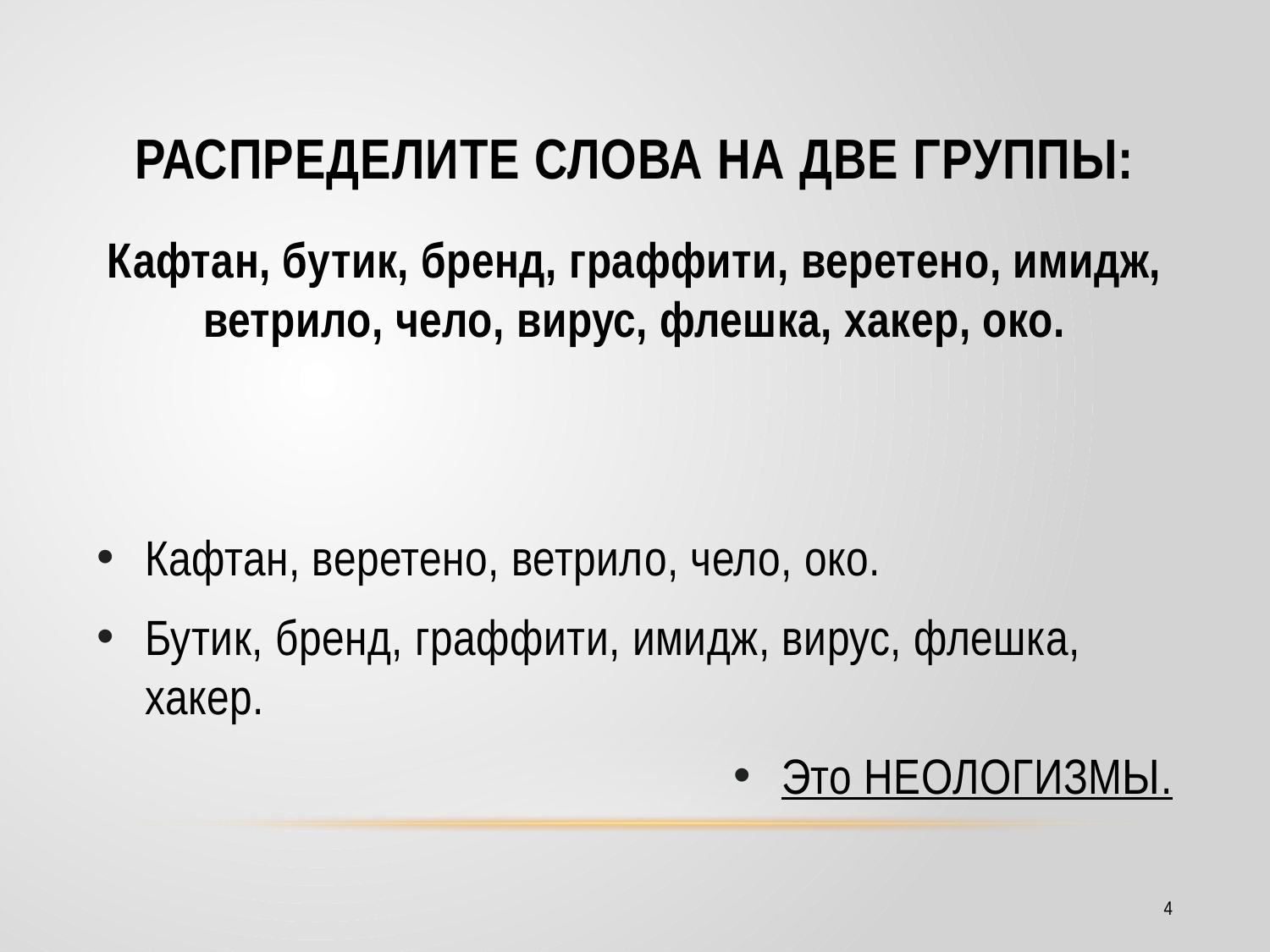

# Распределите слова на две группы:
Кафтан, бутик, бренд, граффити, веретено, имидж, ветрило, чело, вирус, флешка, хакер, око.

Кафтан, веретено, ветрило, чело, око.
Бутик, бренд, граффити, имидж, вирус, флешка, хакер.
Это НЕОЛОГИЗМЫ.
4